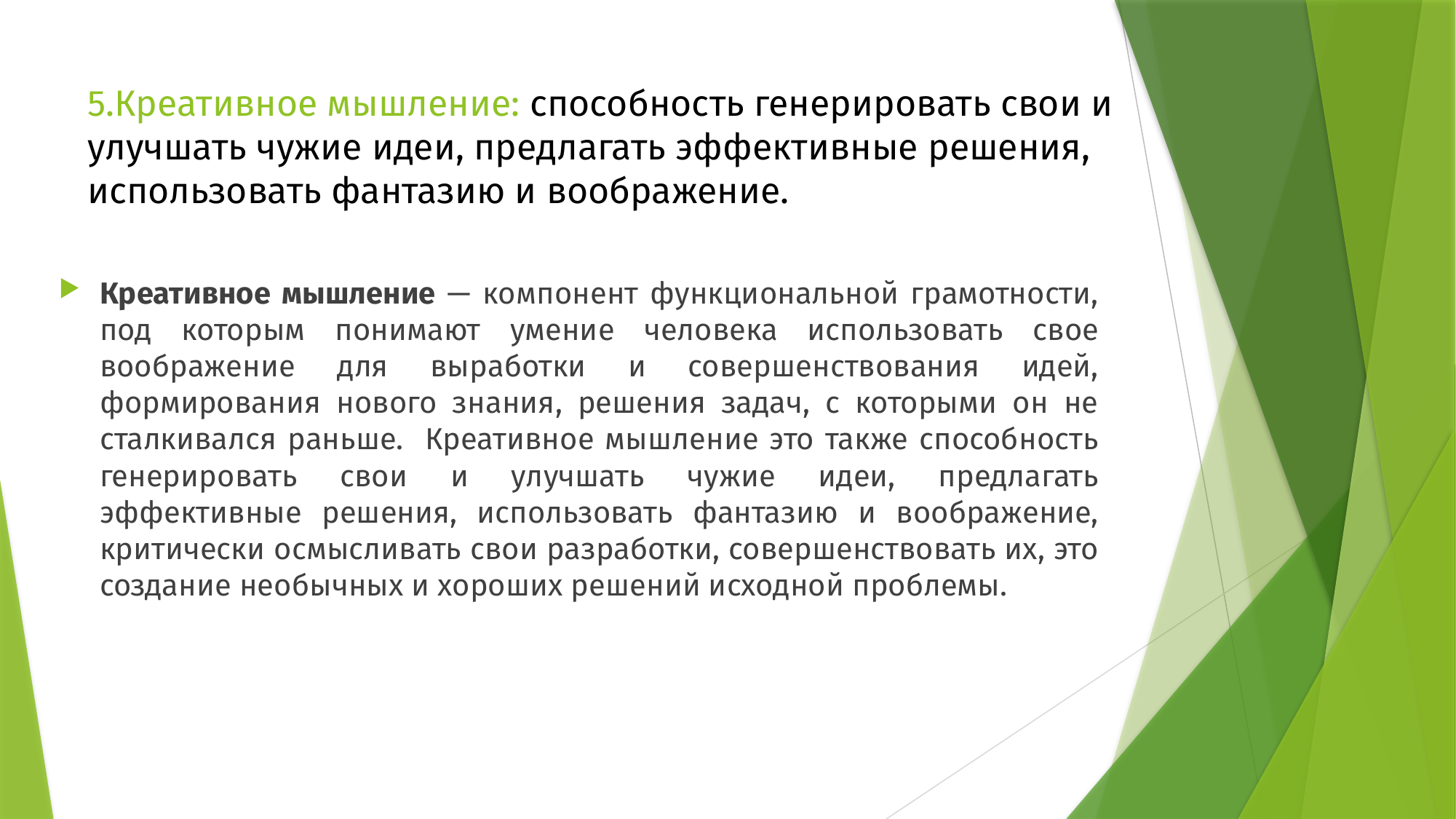

# 5.Креативное мышление: способность генерировать свои и улучшать чужие идеи, предлагать эффективные решения, использовать фантазию и воображение.
Креативное мышление — компонент функциональной грамотности, под которым понимают умение человека использовать свое воображение для выработки и совершенствования идей, формирования нового знания, решения задач, с которыми он не сталкивался раньше.  Креативное мышление это также способность генерировать свои и улучшать чужие идеи, предлагать эффективные решения, использовать фантазию и воображение, критически осмысливать свои разработки, совершенствовать их, это создание необычных и хороших решений исходной проблемы.